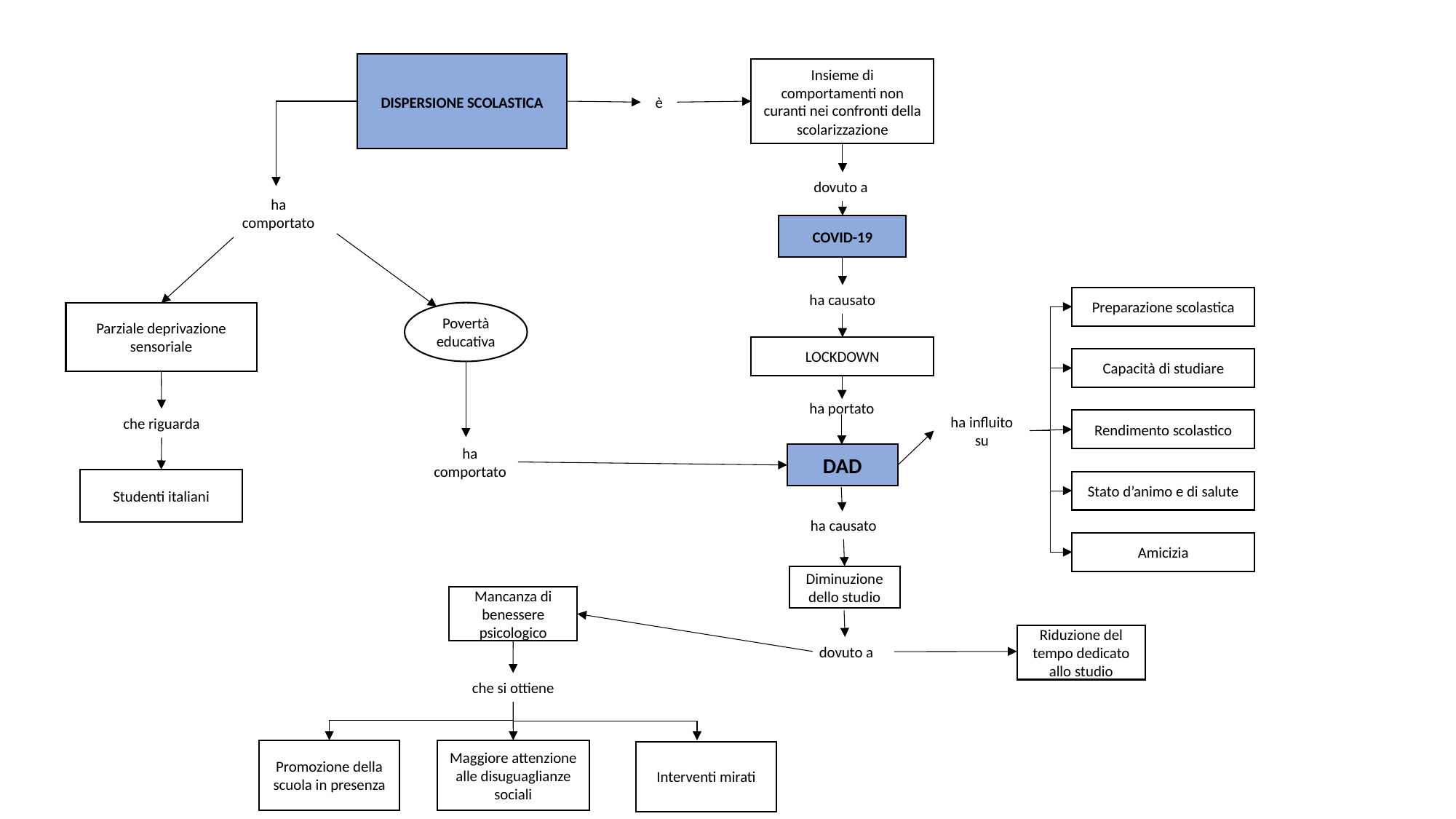

# DISPERSIONE SCOLASTICA
Insieme di comportamenti non curanti nei confronti della scolarizzazione
è
dovuto a
ha comportato
COVID-19
ha causato
Preparazione scolastica
Povertà educativa
Parziale deprivazione sensoriale
LOCKDOWN
Capacità di studiare
ha portato
ha influito su
che riguarda
Rendimento scolastico
ha comportato
DAD
Studenti italiani
Stato d’animo e di salute
ha causato
Amicizia
Diminuzione dello studio
Mancanza di benessere psicologico
Riduzione del tempo dedicato allo studio
dovuto a
che si ottiene
Promozione della scuola in presenza
Maggiore attenzione alle disuguaglianze sociali
Interventi mirati